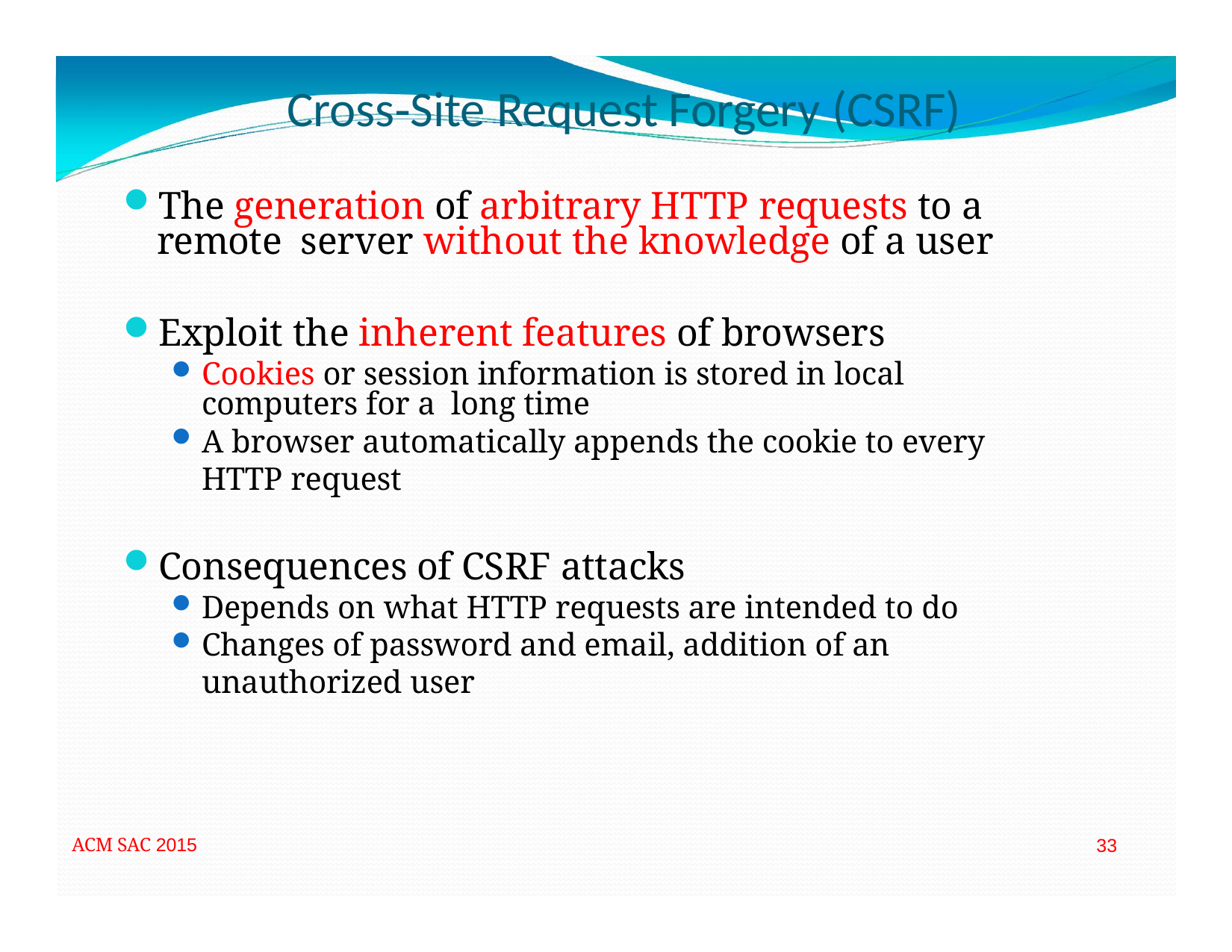

# Cross‐Site Request Forgery (CSRF)
The generation of arbitrary HTTP requests to a remote  server without the knowledge of a user

Exploit the inherent features of browsers
Cookies or session information is stored in local computers for a  long time
A browser automatically appends the cookie to every HTTP request

Consequences of CSRF attacks
Depends on what HTTP requests are intended to do
Changes of password and email, addition of an unauthorized user
ACM SAC 2015
33